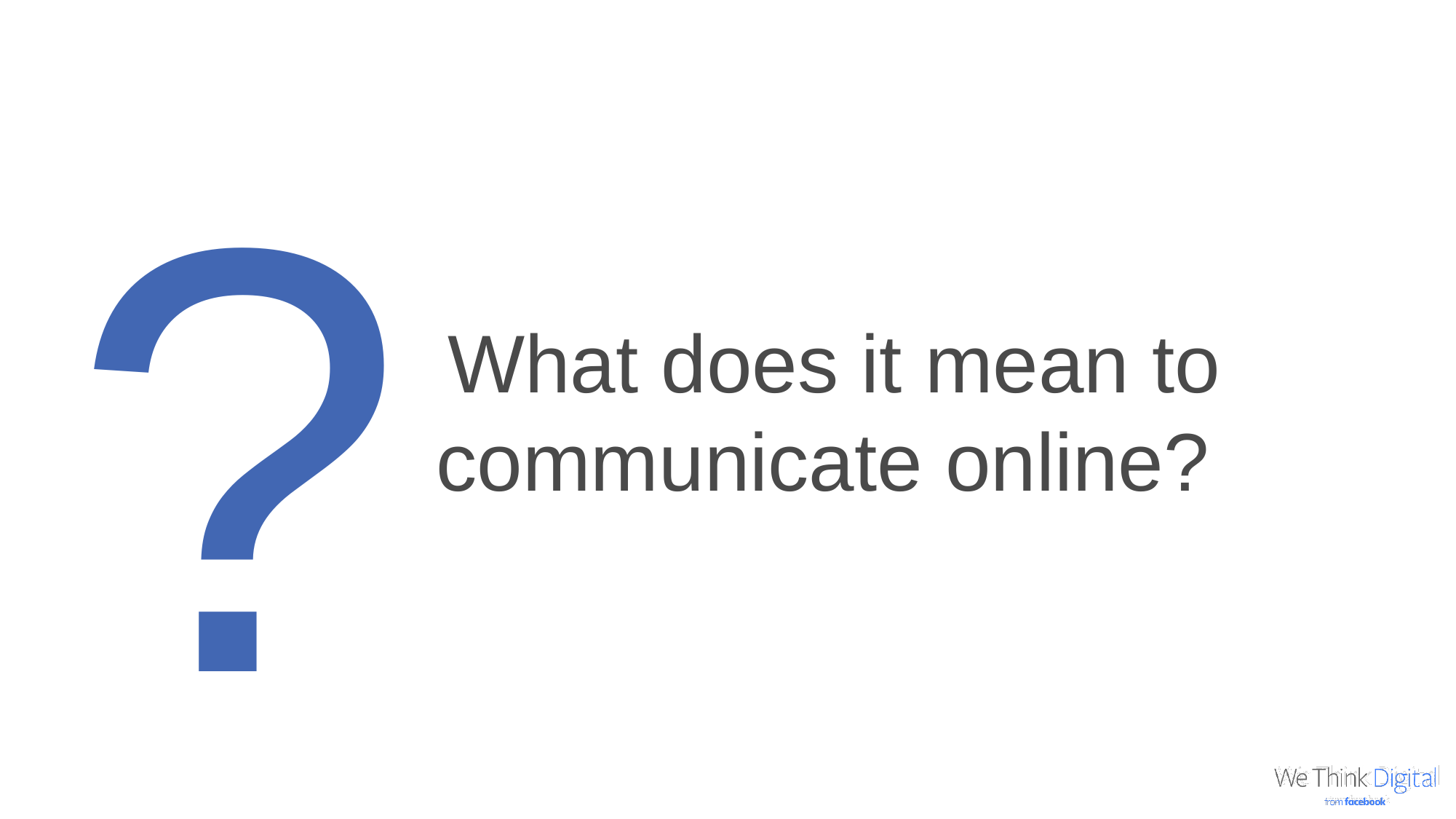

?
What does it mean to communicate online?